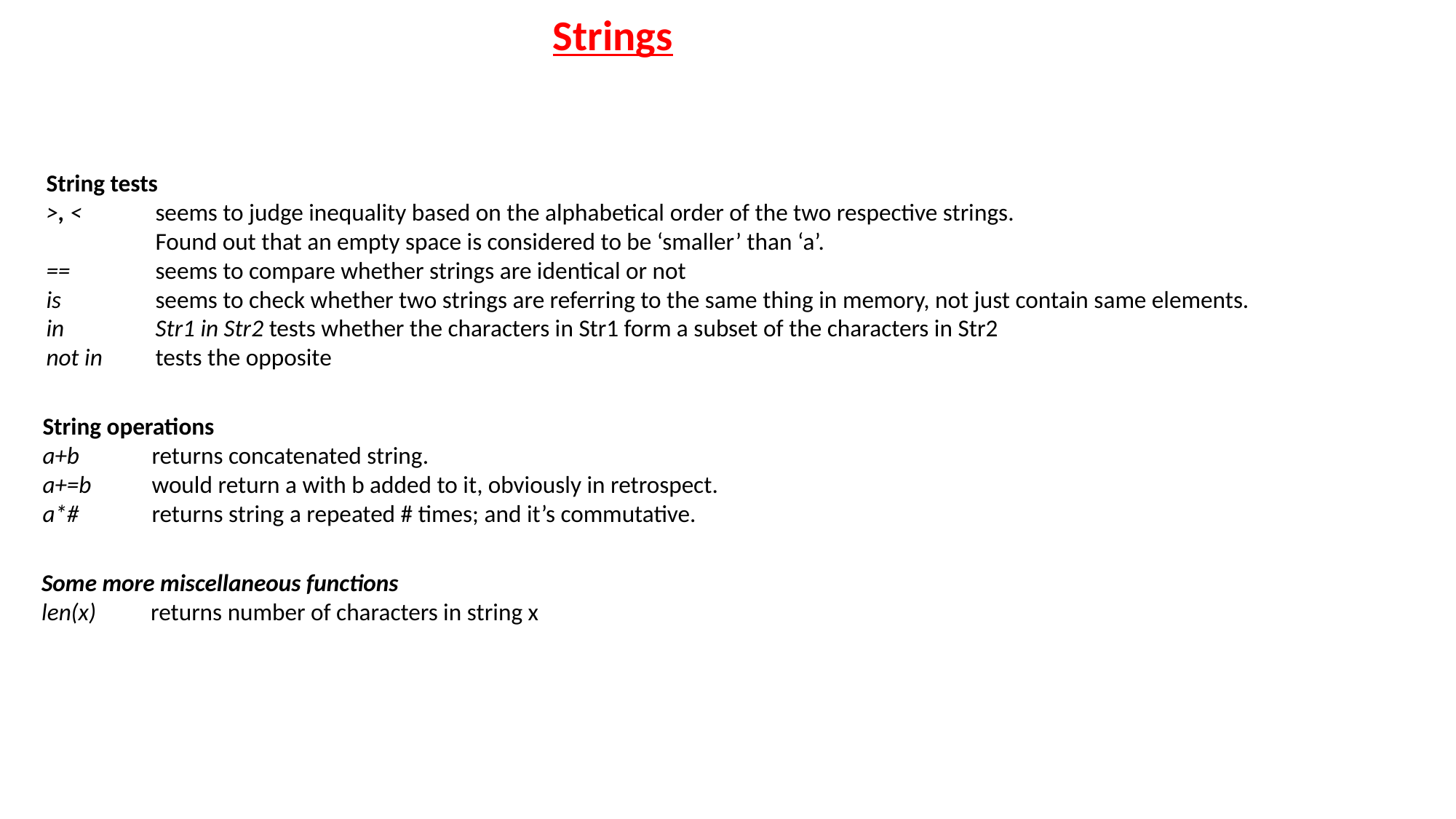

Strings
String tests
>, <   	seems to judge inequality based on the alphabetical order of the two respective strings.
         	Found out that an empty space is considered to be ‘smaller’ than ‘a’.
==     	seems to compare whether strings are identical or not
is	seems to check whether two strings are referring to the same thing in memory, not just contain same elements.
in	Str1 in Str2 tests whether the characters in Str1 form a subset of the characters in Str2
not in	tests the opposite
String operations
a+b 	returns concatenated string.
a+=b 	would return a with b added to it, obviously in retrospect.
a*#  	returns string a repeated # times; and it’s commutative.

Some more miscellaneous functions
len(x) 	returns number of characters in string x